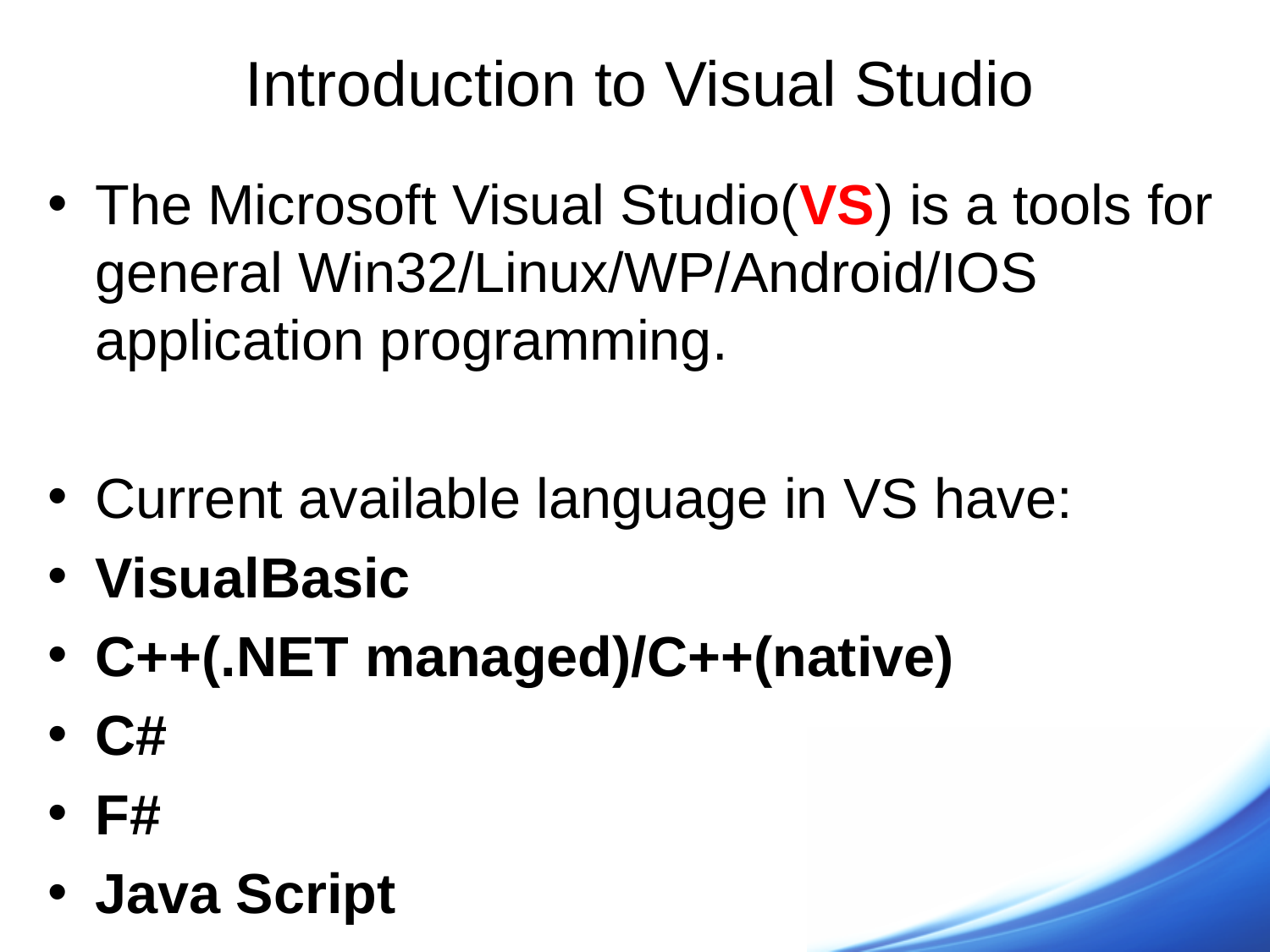

# Introduction to Visual Studio
The Microsoft Visual Studio(VS) is a tools for general Win32/Linux/WP/Android/IOS application programming.

Current available language in VS have:
VisualBasic
C++(.NET managed)/C++(native)
C#
F#
Java Script